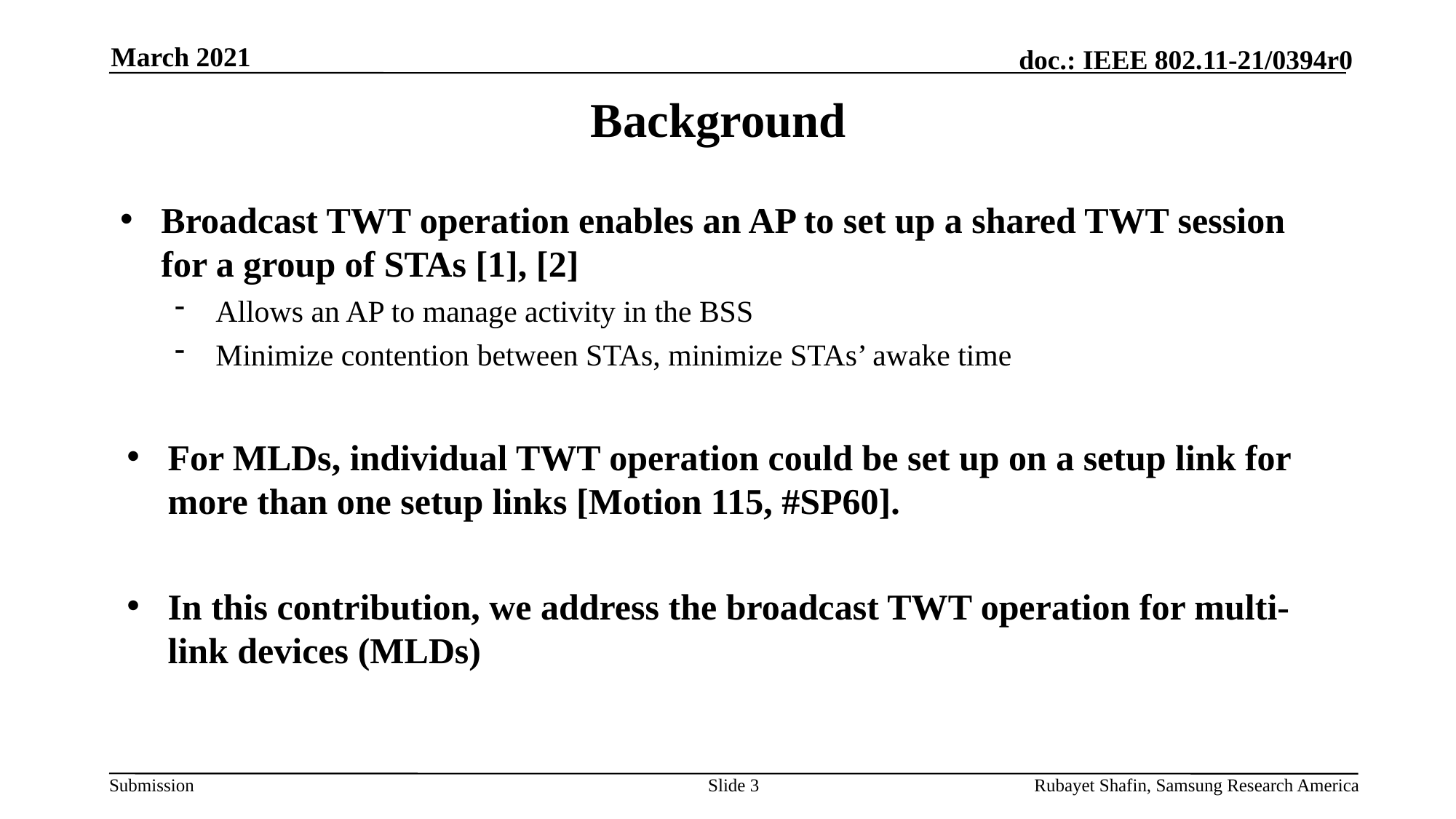

March 2021
# Background
Broadcast TWT operation enables an AP to set up a shared TWT session for a group of STAs [1], [2]
Allows an AP to manage activity in the BSS
Minimize contention between STAs, minimize STAs’ awake time

For MLDs, individual TWT operation could be set up on a setup link for more than one setup links [Motion 115, #SP60].

In this contribution, we address the broadcast TWT operation for multi-link devices (MLDs)

Slide 3
Rubayet Shafin, Samsung Research America